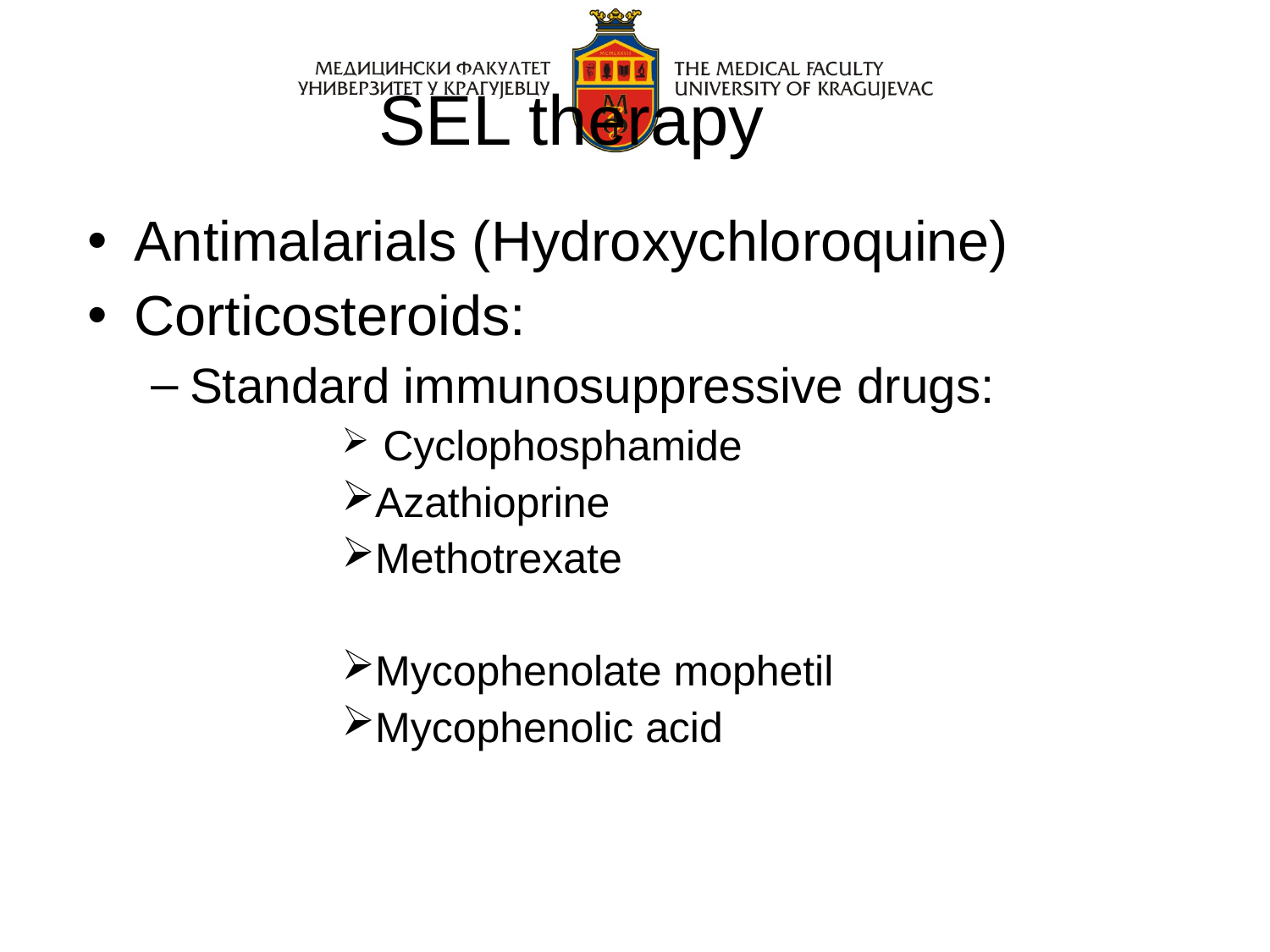

SEL therapy
Antimalarials (Hydroxychloroquine)
Corticosteroids:
Standard immunosuppressive drugs:
 Cyclophosphamide
Azathioprine
Methotrexate

Mycophenolate mophetil
Mycophenolic acid